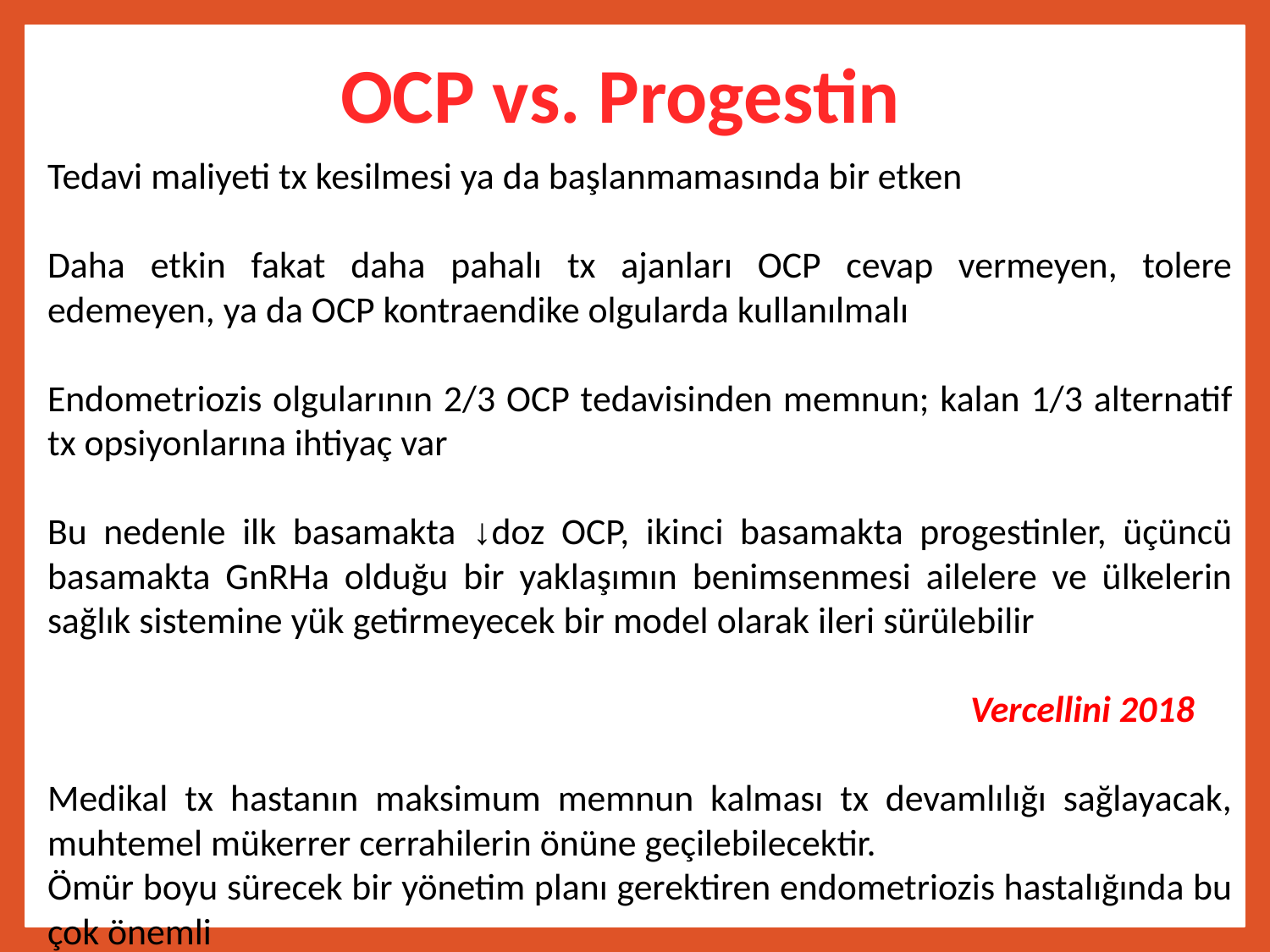

OCP vs. Progestin
Tedavi maliyeti tx kesilmesi ya da başlanmamasında bir etken

Daha etkin fakat daha pahalı tx ajanları OCP cevap vermeyen, tolere edemeyen, ya da OCP kontraendike olgularda kullanılmalı

Endometriozis olgularının 2/3 OCP tedavisinden memnun; kalan 1/3 alternatif tx opsiyonlarına ihtiyaç var

Bu nedenle ilk basamakta ↓doz OCP, ikinci basamakta progestinler, üçüncü basamakta GnRHa olduğu bir yaklaşımın benimsenmesi ailelere ve ülkelerin sağlık sistemine yük getirmeyecek bir model olarak ileri sürülebilir
                                                                                                             Vercellini 2018

Medikal tx hastanın maksimum memnun kalması tx devamlılığı sağlayacak, muhtemel mükerrer cerrahilerin önüne geçilebilecektir.
Ömür boyu sürecek bir yönetim planı gerektiren endometriozis hastalığında bu çok önemli